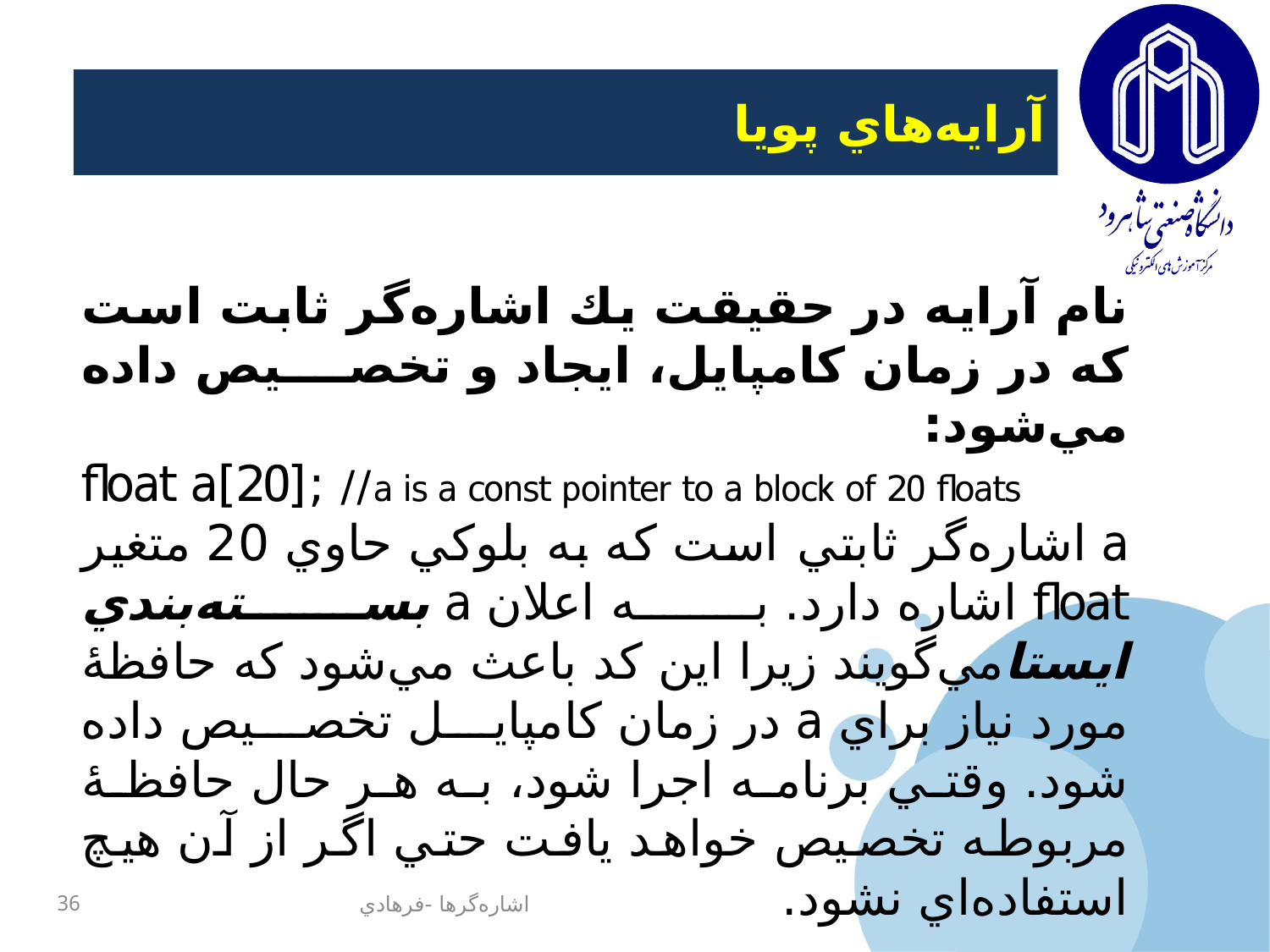

# آرايه‌هاي‌ پويا
نام آرايه در حقيقت يك اشاره‌گر ثابت است كه‌ در زمان‌ كامپايل‌، ايجاد و تخصيص‌ داده‌ مي‌شود:
float a[20]; //a is a const pointer to a block of 20 floats
a اشاره‌گر ثابتي است که به بلوکي حاوي 20 متغير float اشاره دارد. به اعلان a بسته‌بندي ايستامي‌گويند زيرا اين کد باعث مي‌شود که حافظۀ مورد نياز براي a در زمان کامپايل تخصيص داده شود. وقتي برنامه اجرا شود، به هر حال حافظۀ مربوطه تخصيص خواهد يافت حتي اگر از آن هيچ استفاده‌اي نشود.
36
اشاره‌گرها -فرهادي